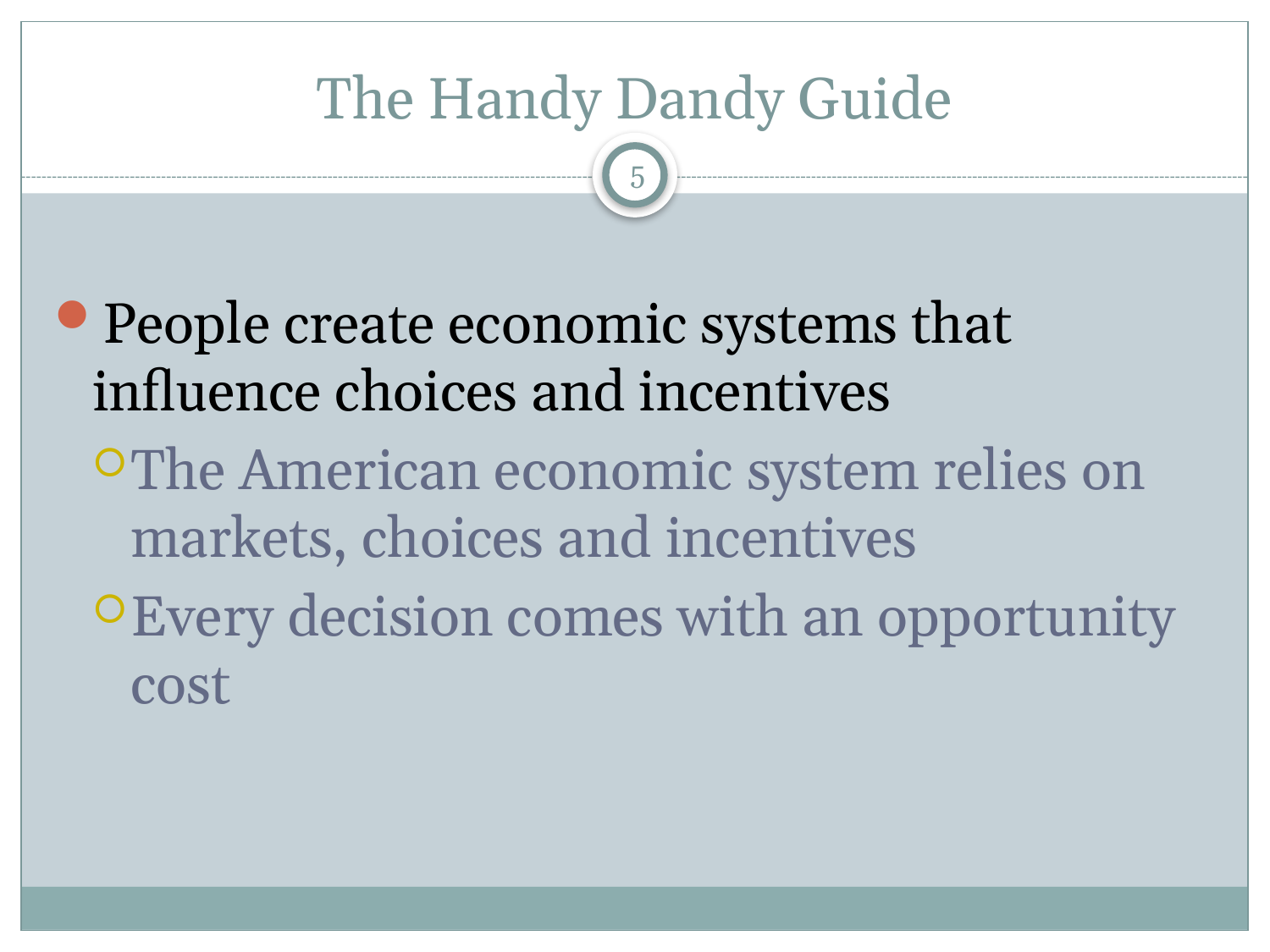

# The Handy Dandy Guide
5

People create economic systems that influence choices and incentives
The American economic system relies on markets, choices and incentives
Every decision comes with an opportunity cost